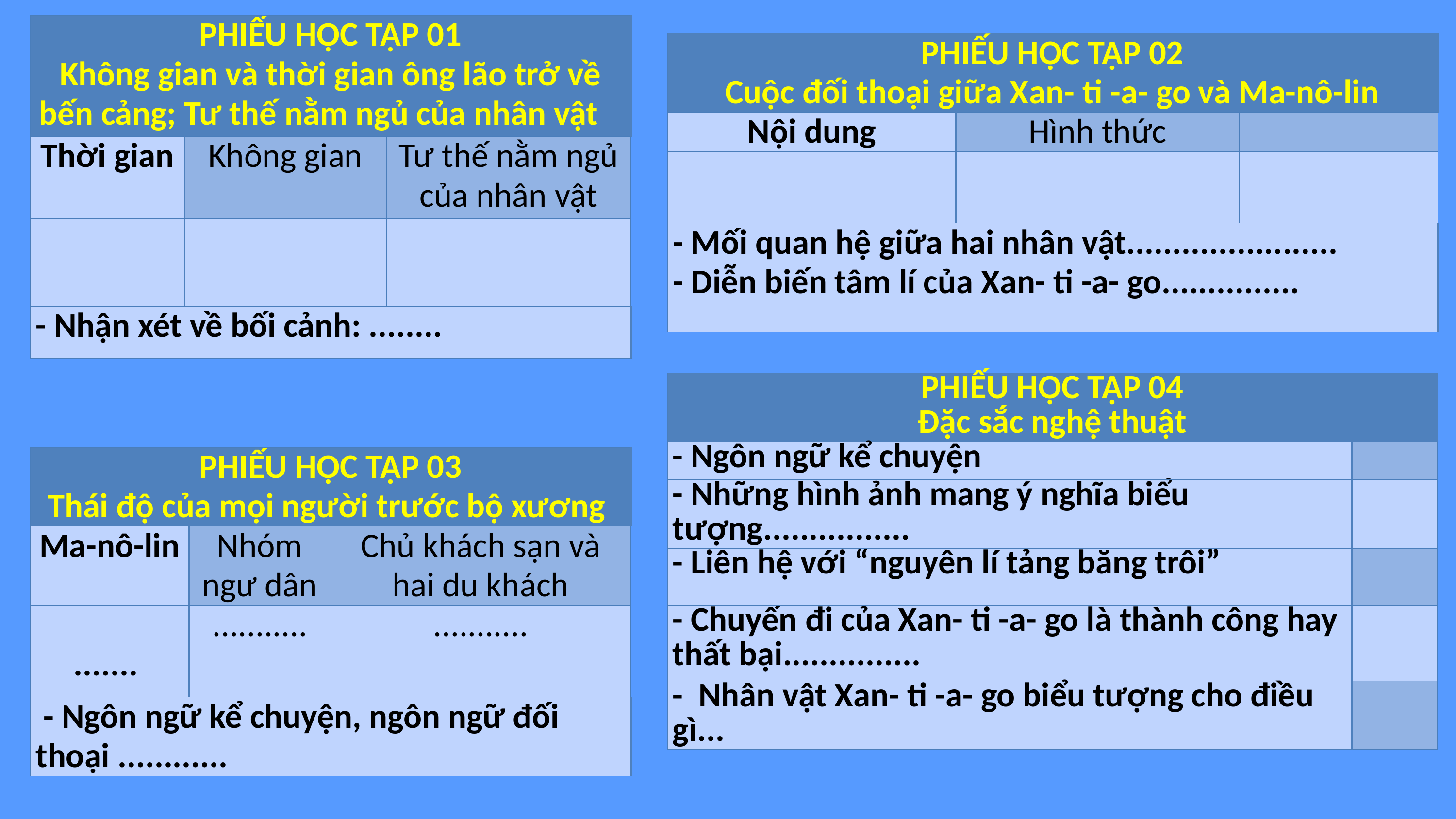

| PHIẾU HỌC TẬP 01 Không gian và thời gian ông lão trở về bến cảng; Tư thế nằm ngủ của nhân vật |  |  |
| --- | --- | --- |
| Thời gian | Không gian | Tư thế nằm ngủ của nhân vật |
|  |  |  |
| - Nhận xét về bối cảnh: ........ |  |  |
| PHIẾU HỌC TẬP 02 Cuộc đối thoại giữa Xan- ti -a- go và Ma-nô-lin |  |  |
| --- | --- | --- |
| Nội dung | Hình thức |  |
|  |  |  |
| - Mối quan hệ giữa hai nhân vật....................... - Diễn biến tâm lí của Xan- ti -a- go............... |  |  |
| PHIẾU HỌC TẬP 04 Đặc sắc nghệ thuật |  |
| --- | --- |
| - Ngôn ngữ kể chuyện |  |
| - Những hình ảnh mang ý nghĩa biểu tượng................ |  |
| - Liên hệ với “nguyên lí tảng băng trôi” |  |
| - Chuyến đi của Xan- ti -a- go là thành công hay thất bại............... |  |
| - Nhân vật Xan- ti -a- go biểu tượng cho điều gì... |  |
| PHIẾU HỌC TẬP 03 Thái độ của mọi người trước bộ xương |  |  |
| --- | --- | --- |
| Ma-nô-lin | Nhóm ngư dân | Chủ khách sạn và hai du khách |
| ....... | ........... | ........... |
| - Ngôn ngữ kể chuyện, ngôn ngữ đối thoại ............ |  |  |